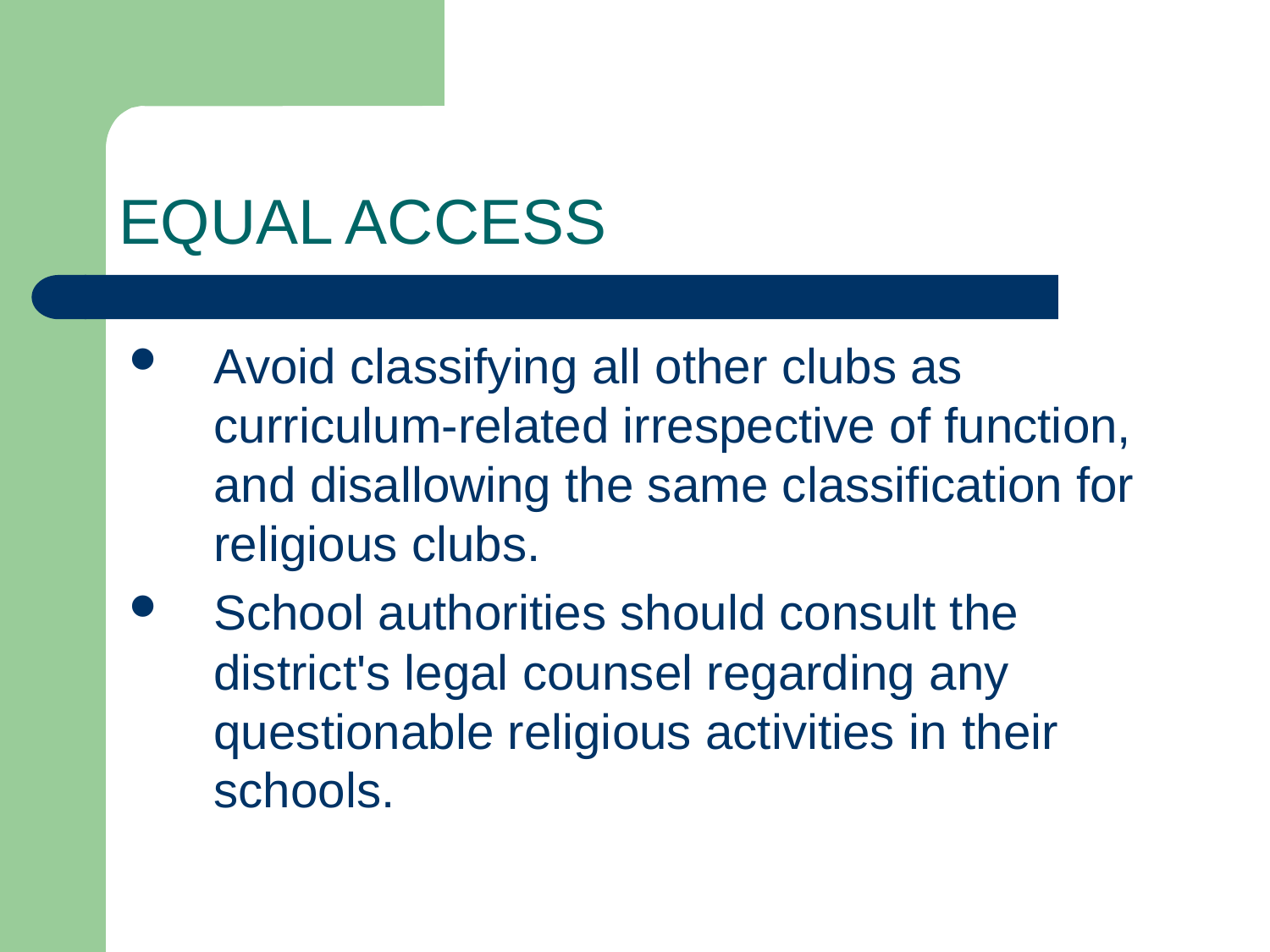

# EQUAL ACCESS
Avoid classifying all other clubs as curriculum-related irrespective of function, and disallowing the same classification for religious clubs.
School authorities should consult the district's legal counsel regarding any questionable religious activities in their schools.